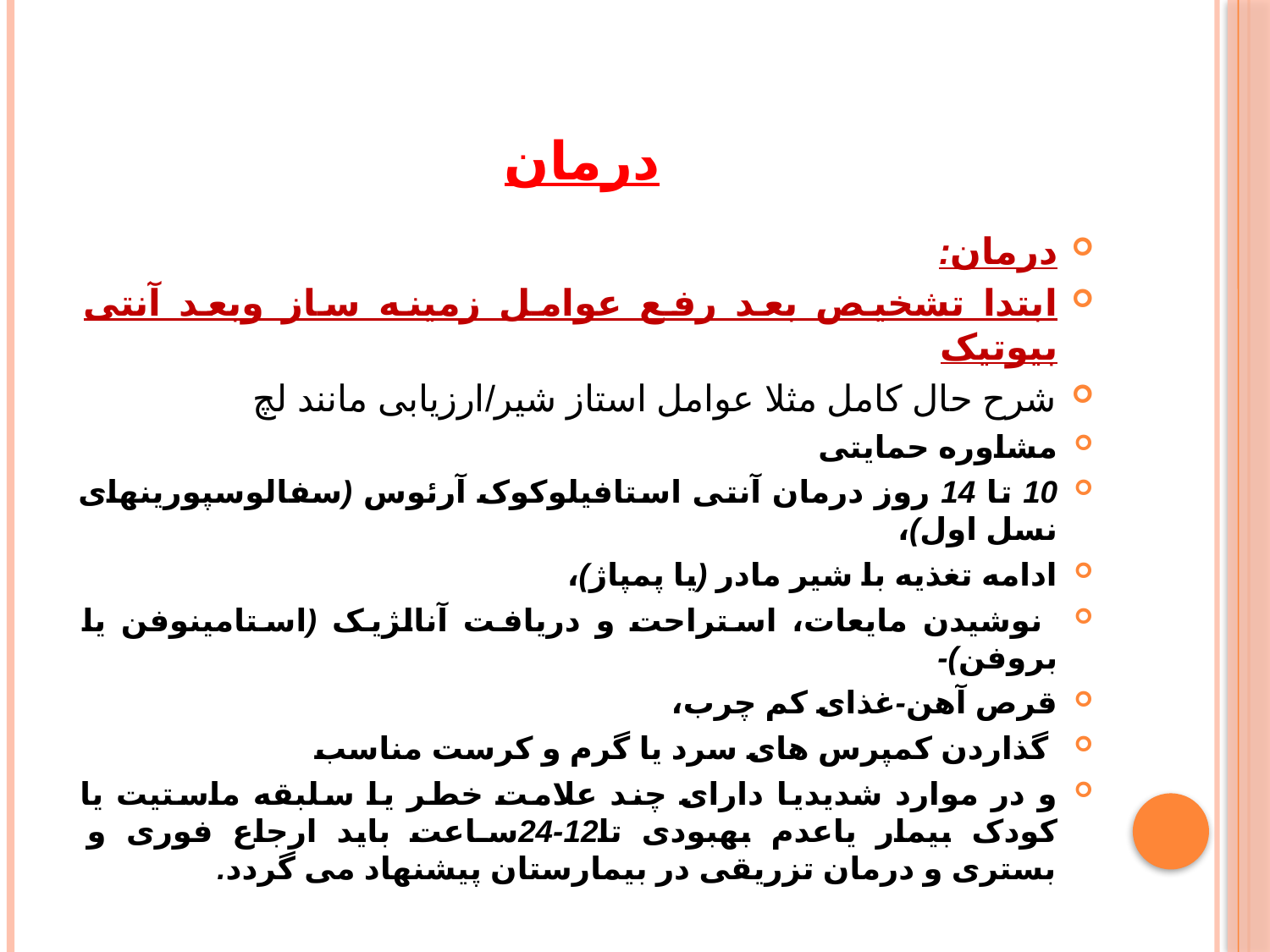

# درمان
درمان:
ابتدا تشخیص بعد رفع عوامل زمینه ساز وبعد آنتی بیوتیک
شرح حال کامل مثلا عوامل استاز شیر/ارزیابی مانند لچ
مشاوره حمایتی
10 تا 14 روز درمان آنتی استافیلوکوک آرئوس (سفالوسپورینهای نسل اول)،
ادامه تغذیه با شیر مادر (یا پمپاژ)،
 نوشیدن مایعات، استراحت و دریافت آنالژیک (استامینوفن یا بروفن)-
قرص آهن-غذای کم چرب،
 گذاردن کمپرس های سرد یا گرم و کرست مناسب
و در موارد شدیدیا دارای چند علامت خطر یا سلبقه ماستیت یا کودک بیمار یاعدم بهبودی تا12-24ساعت باید ارجاع فوری و بستری و درمان تزریقی در بیمارستان پیشنهاد می گردد.